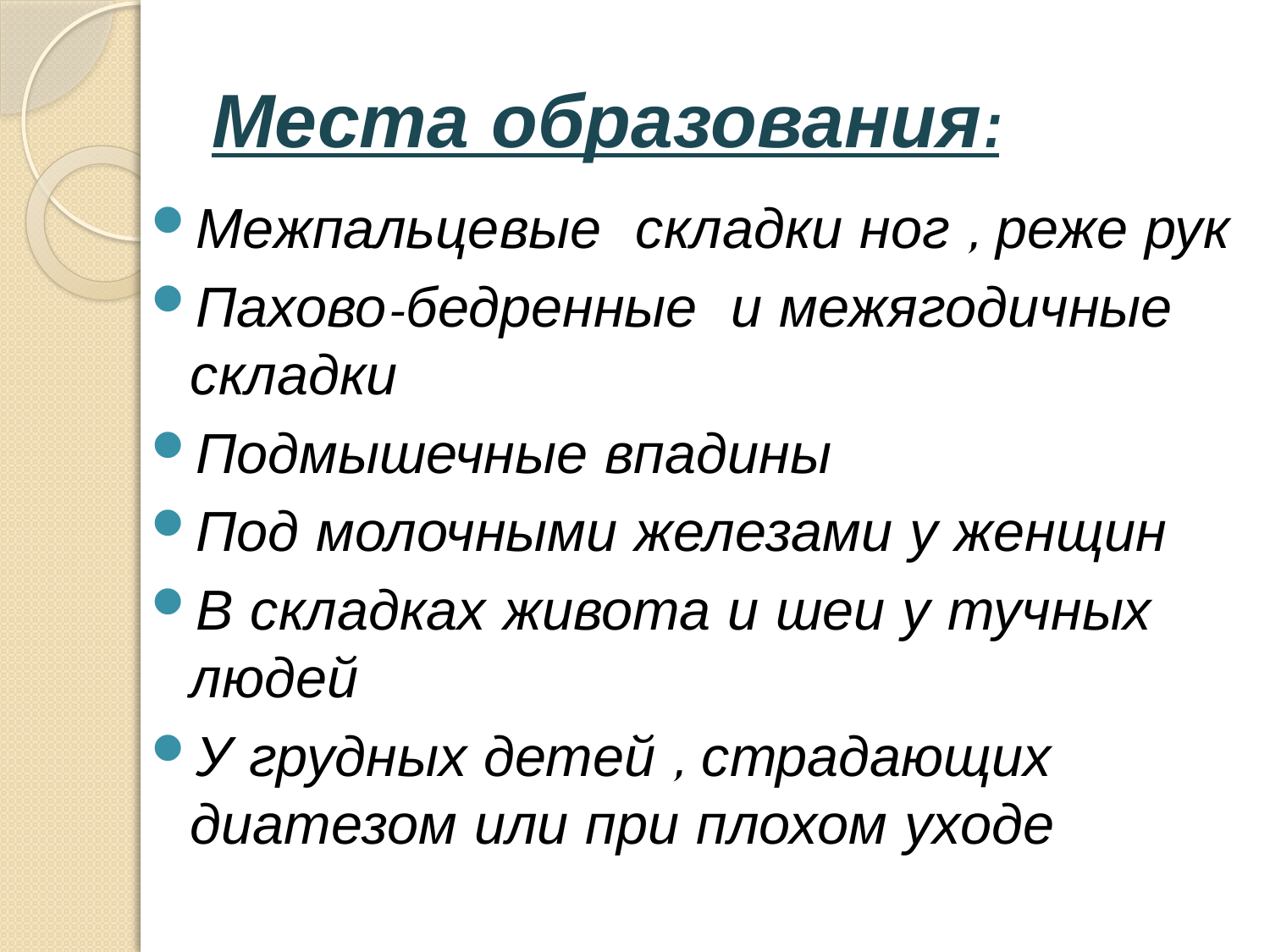

# Места образования:
Межпальцевые  складки ног , реже рук
Пахово-бедренные  и межягодичные складки
Подмышечные впадины
Под молочными железами у женщин
В складках живота и шеи у тучных людей
У грудных детей , страдающих диатезом или при плохом уходе